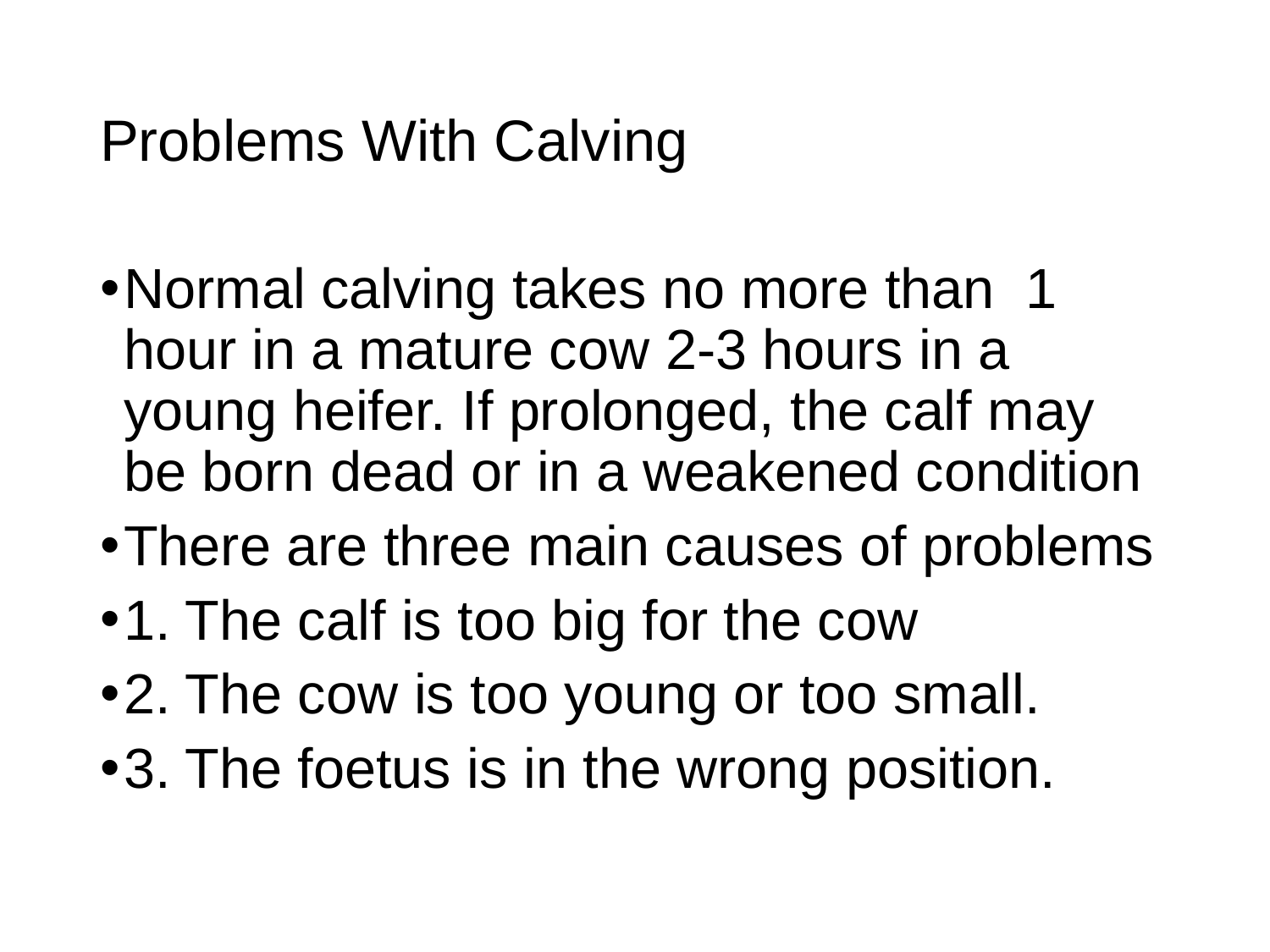

# Problems With Calving
Normal calving takes no more than  1 hour in a mature cow 2-3 hours in a young heifer. If prolonged, the calf may be born dead or in a weakened condition
There are three main causes of problems
1. The calf is too big for the cow
2. The cow is too young or too small.
3. The foetus is in the wrong position.